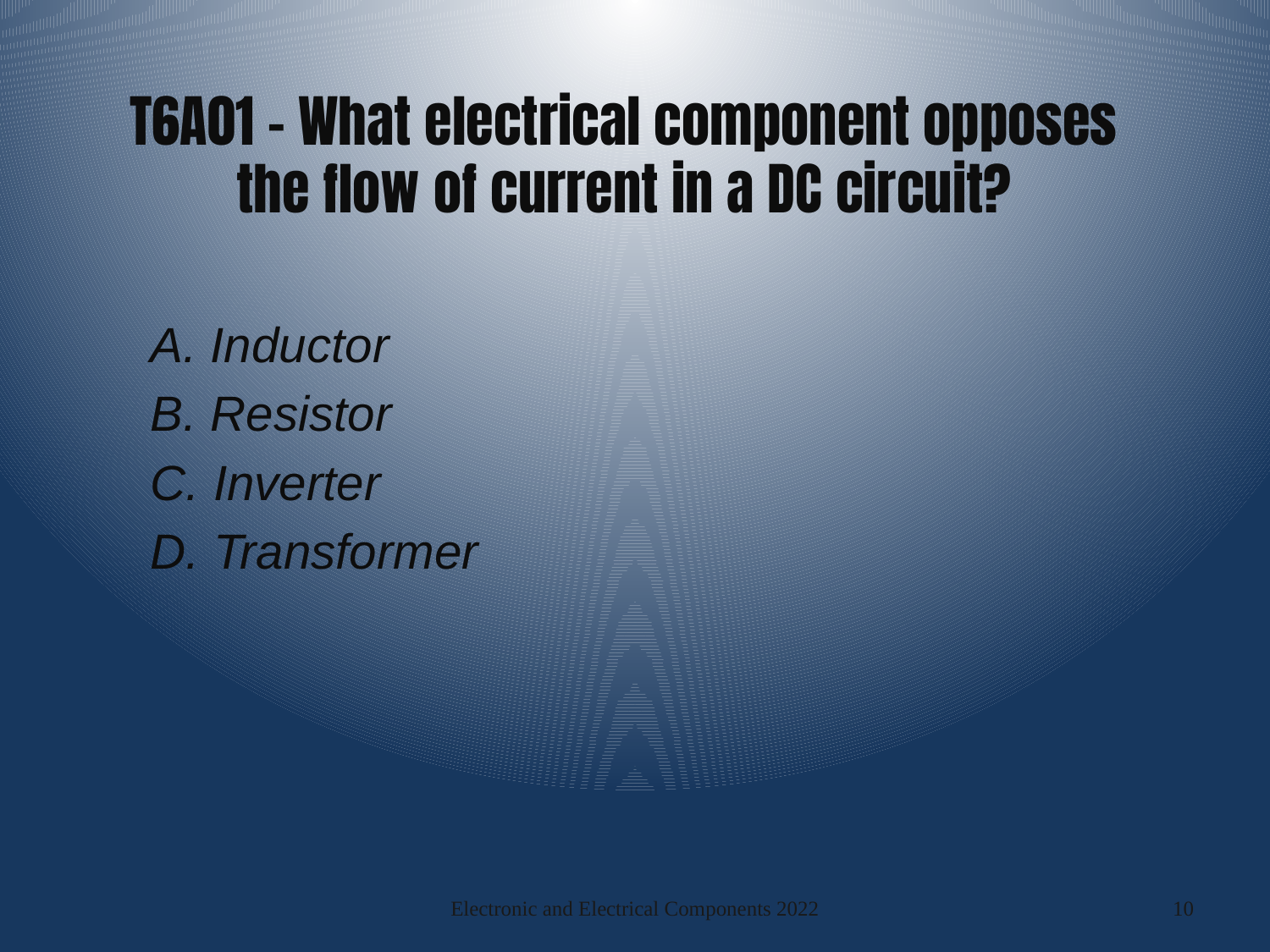

# T6A01 - What electrical component opposes the flow of current in a DC circuit?
A. Inductor
B. Resistor
C. Inverter
D. Transformer

Electronic and Electrical Components 2022
10